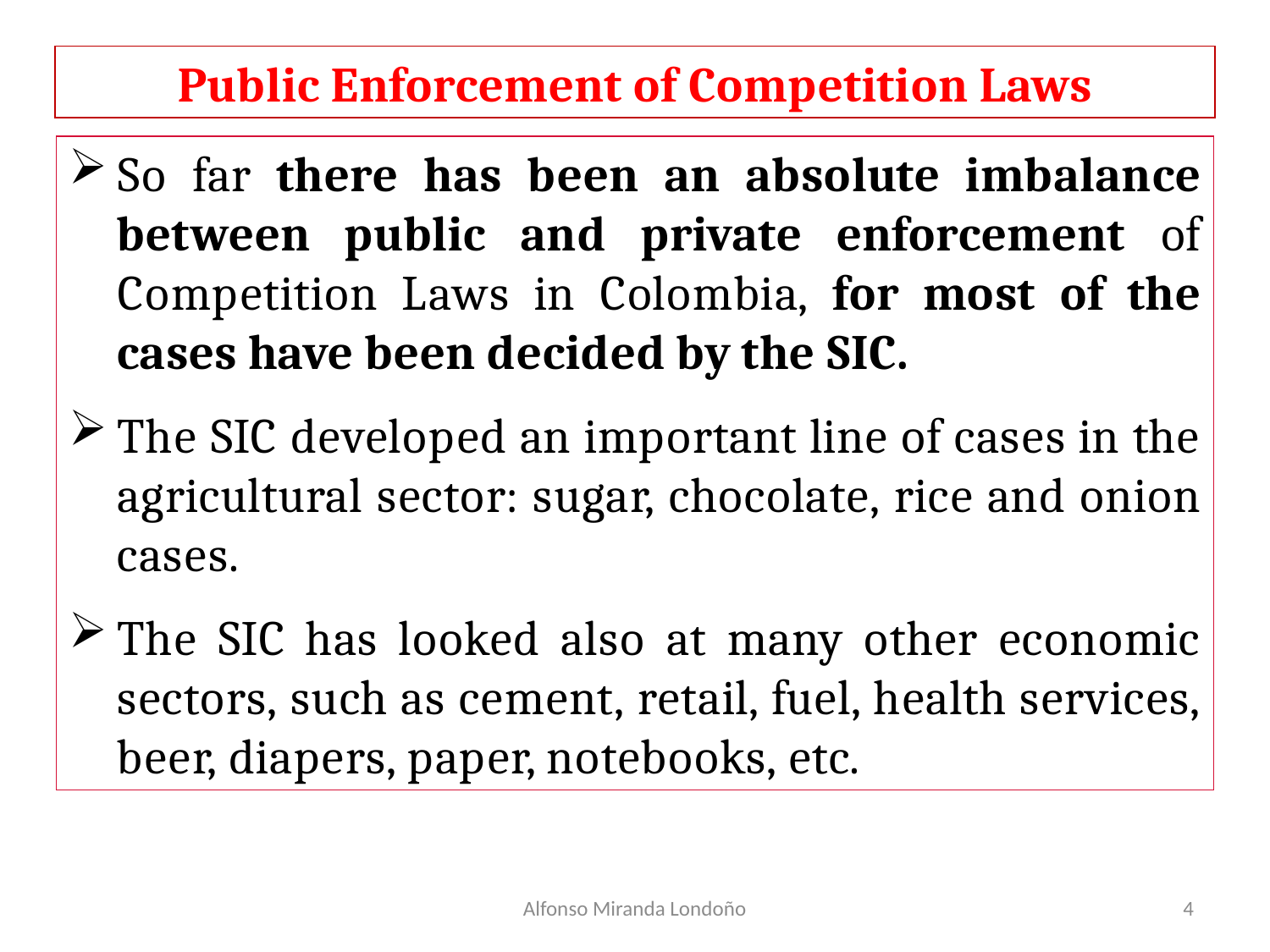

Public Enforcement of Competition Laws
So far there has been an absolute imbalance between public and private enforcement of Competition Laws in Colombia, for most of the cases have been decided by the SIC.
The SIC developed an important line of cases in the agricultural sector: sugar, chocolate, rice and onion cases.
The SIC has looked also at many other economic sectors, such as cement, retail, fuel, health services, beer, diapers, paper, notebooks, etc.
Alfonso Miranda Londoño
4